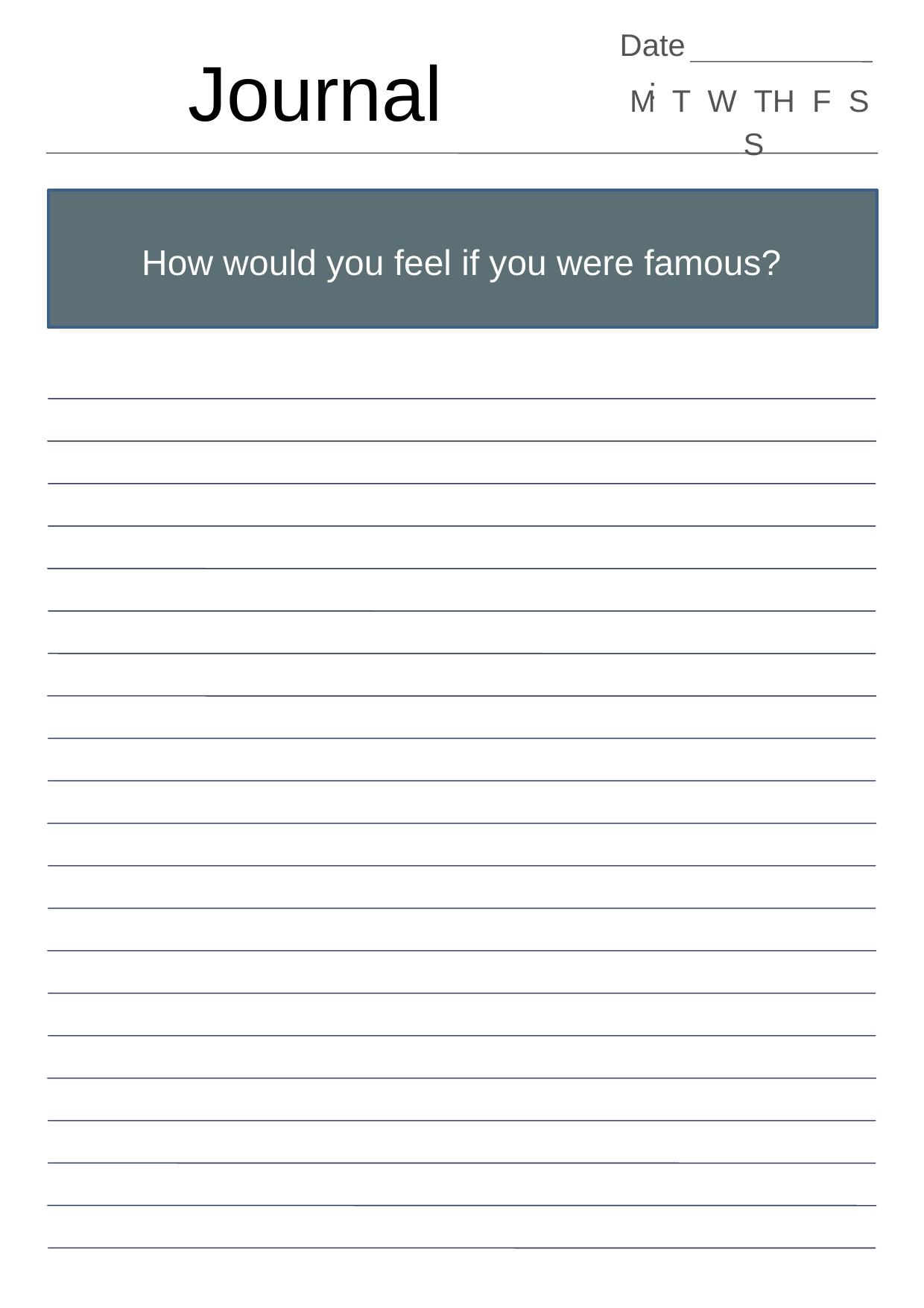

Date:
Journal

M  T  W  TH  F  S  S

How would you feel if you were famous?